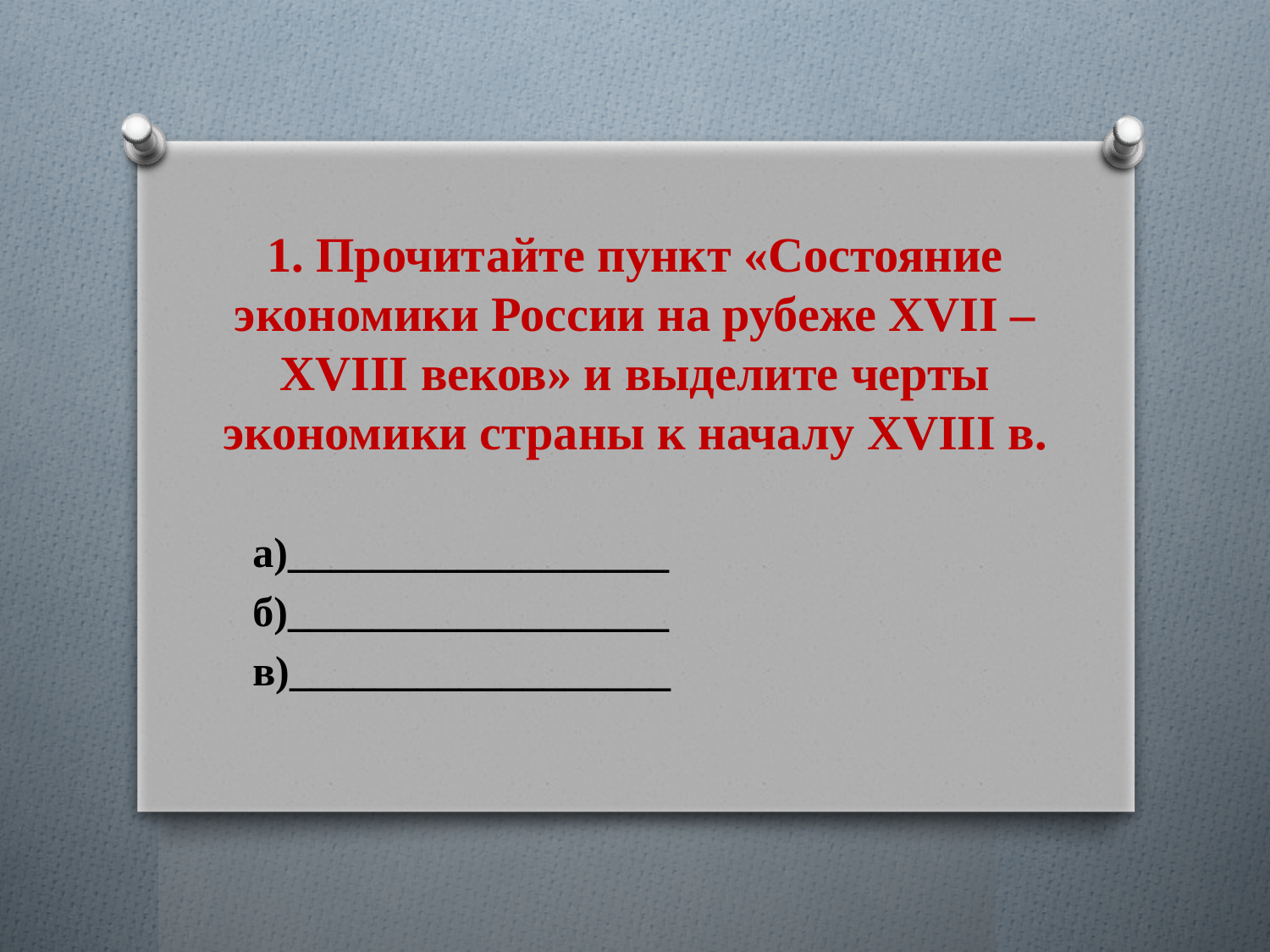

# 1. Прочитайте пункт «Состояние экономики России на рубеже XVII – XVIII веков» и выделите черты экономики страны к началу XVIII в.
а)__________________
б)__________________
в)__________________